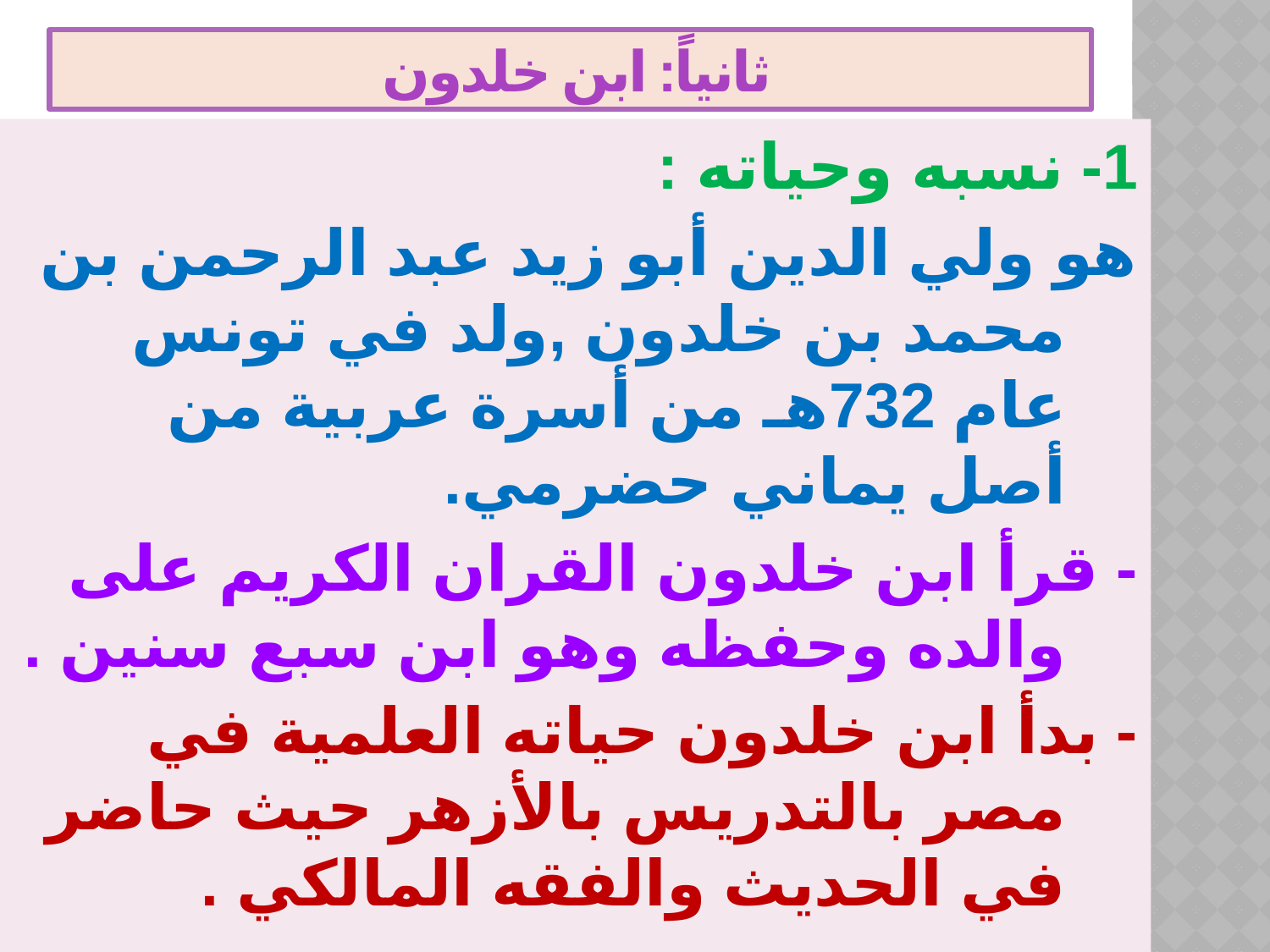

# ثانياً: ابن خلدون
1- نسبه وحياته :
هو ولي الدين أبو زيد عبد الرحمن بن محمد بن خلدون ,ولد في تونس عام 732هـ من أسرة عربية من أصل يماني حضرمي.
- قرأ ابن خلدون القران الكريم على والده وحفظه وهو ابن سبع سنين .
- بدأ ابن خلدون حياته العلمية في مصر بالتدريس بالأزهر حيث حاضر في الحديث والفقه المالكي .